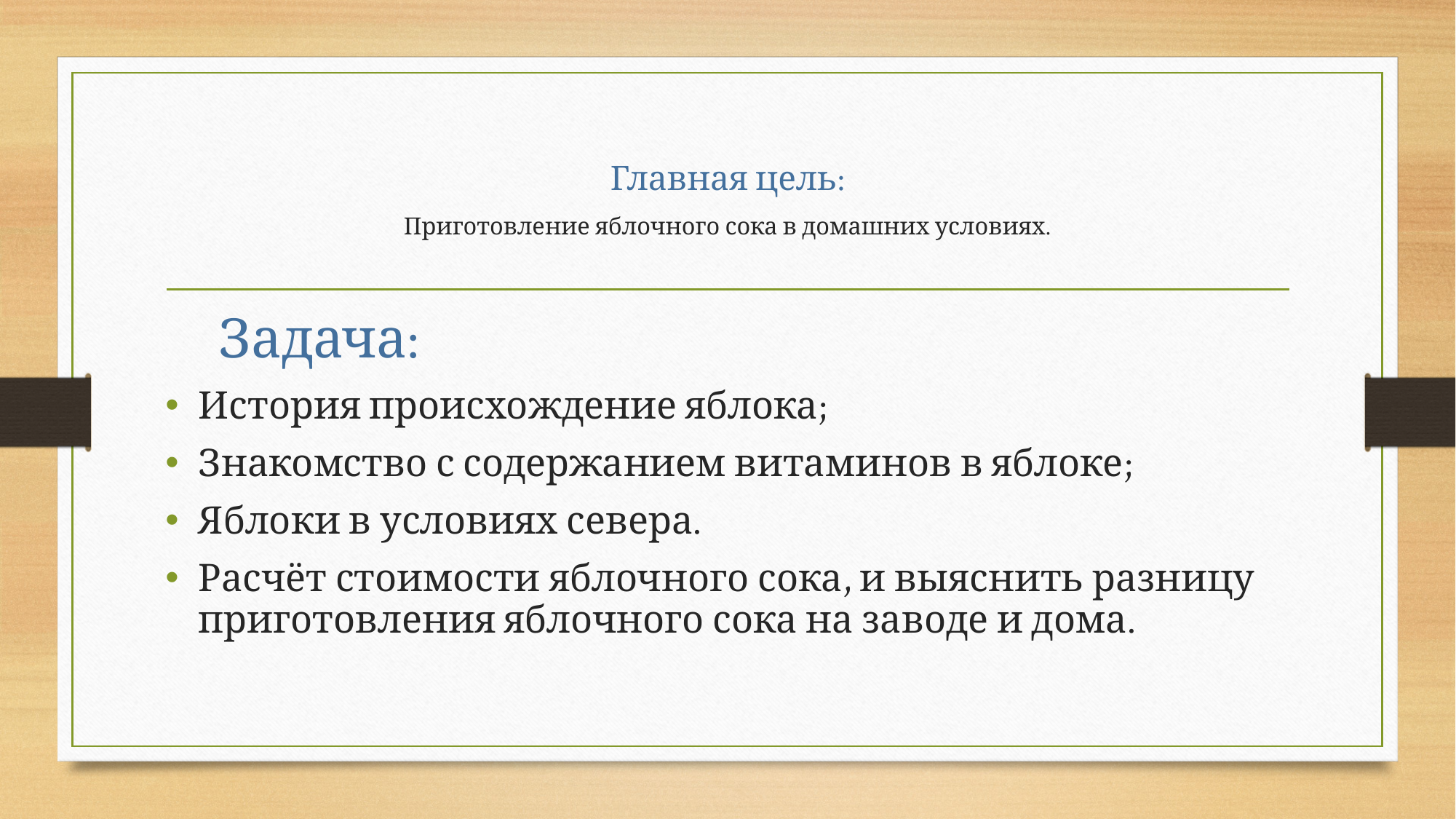

# Главная цель: Приготовление яблочного сока в домашних условиях.
Задача:
История происхождение яблока;
Знакомство с содержанием витаминов в яблоке;
Яблоки в условиях севера.
Расчёт стоимости яблочного сока, и выяснить разницу приготовления яблочного сока на заводе и дома.